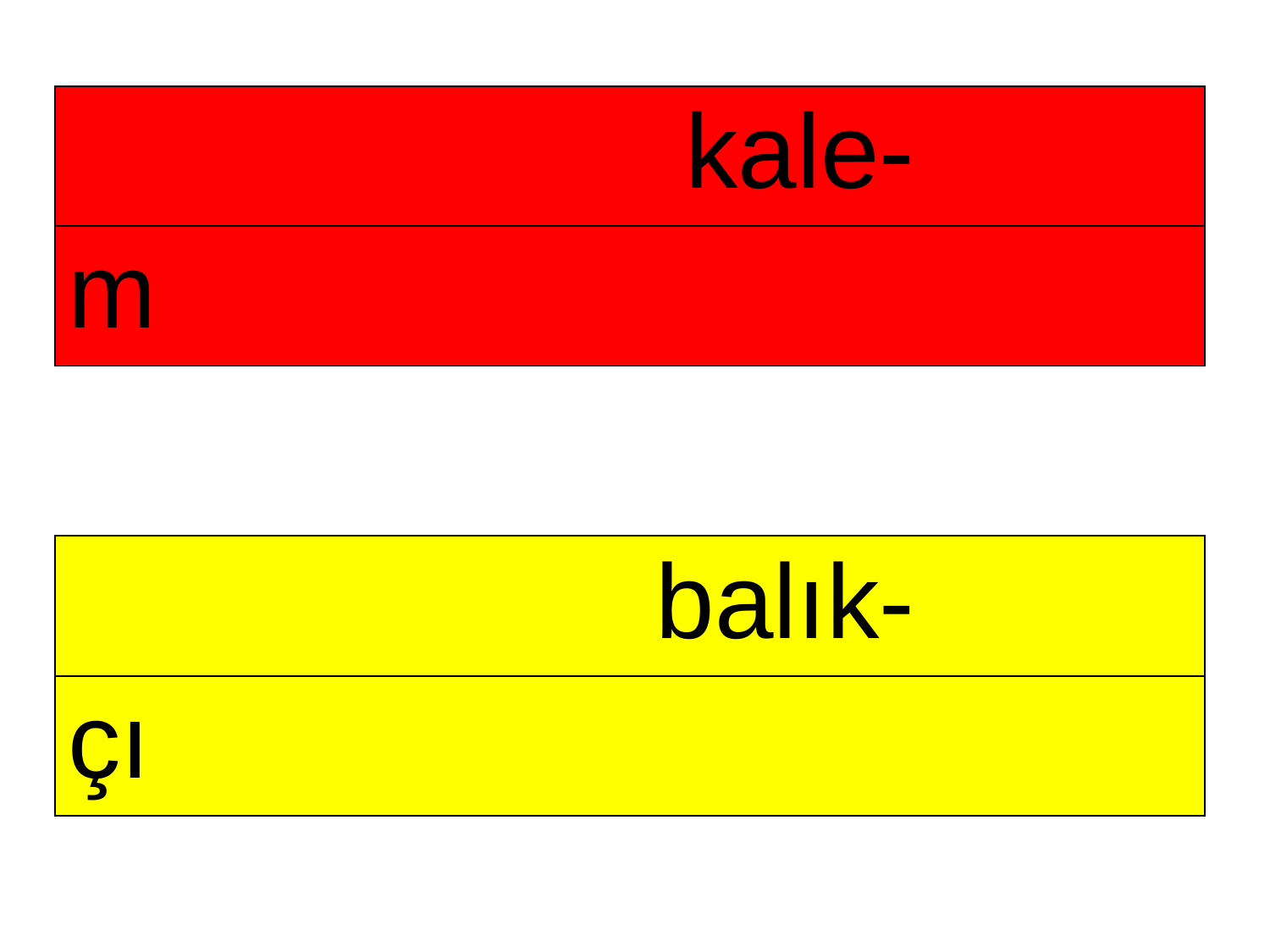

| kale- |
| --- |
| m |
| balık- |
| --- |
| çı |